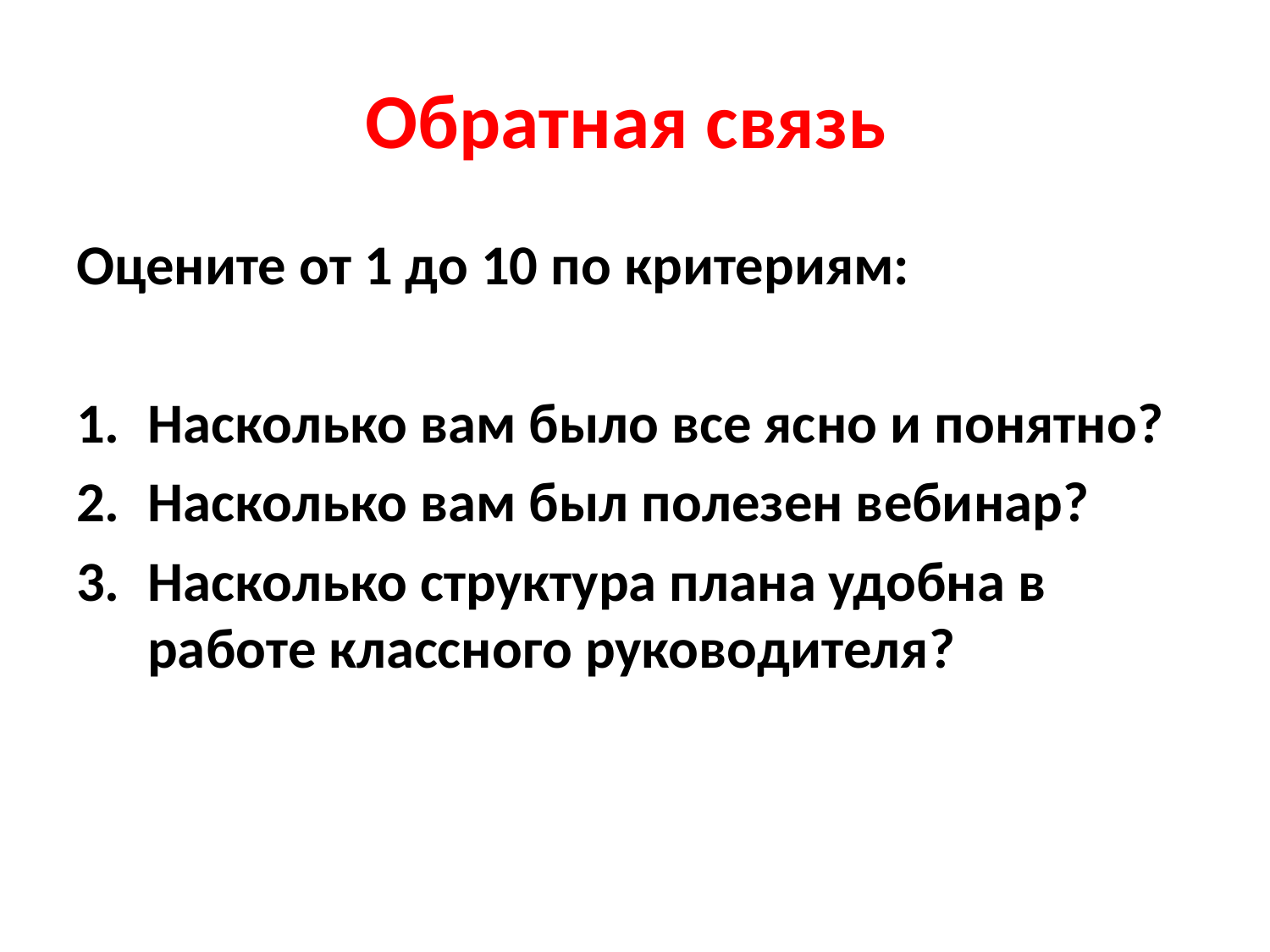

# Обратная связь
Оцените от 1 до 10 по критериям:

Насколько вам было все ясно и понятно?
Насколько вам был полезен вебинар?
Насколько структура плана удобна в работе классного руководителя?